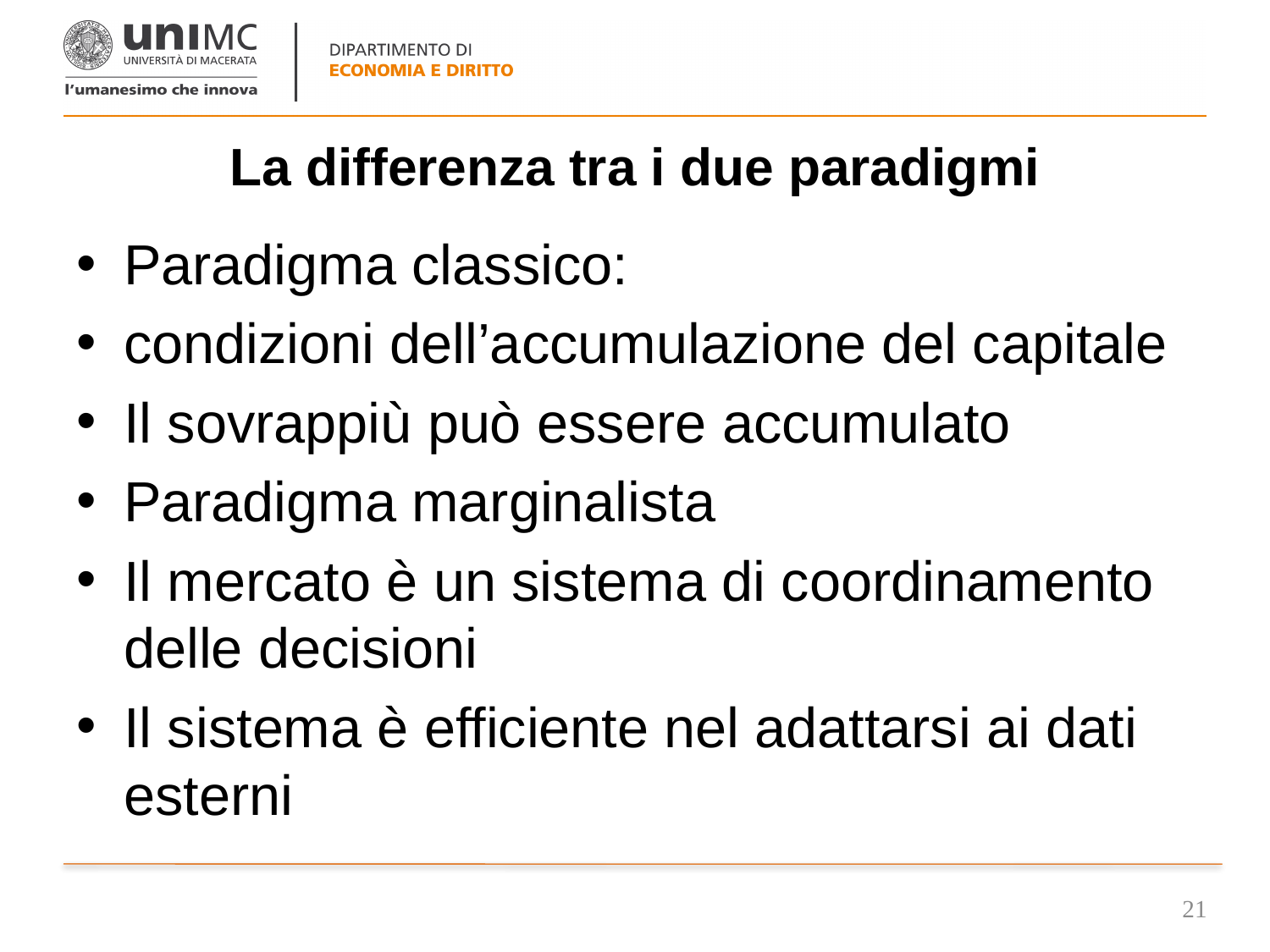

# La differenza tra i due paradigmi
Paradigma classico:
condizioni dell’accumulazione del capitale
Il sovrappiù può essere accumulato
Paradigma marginalista
Il mercato è un sistema di coordinamento delle decisioni
Il sistema è efficiente nel adattarsi ai dati esterni
21